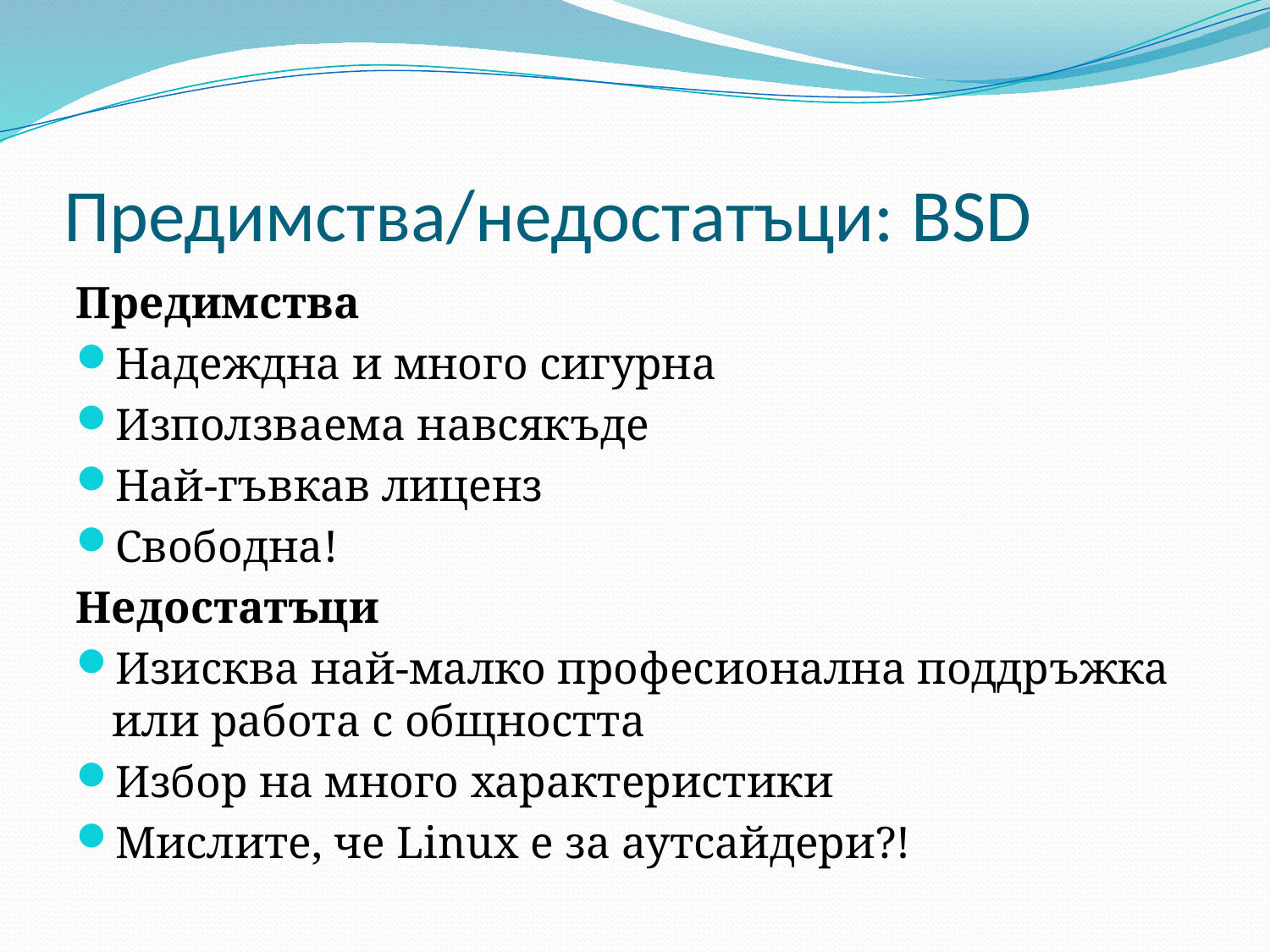

# Предимства/недостатъци: BSD
Предимства
Надеждна и много сигурна
Използваема навсякъде
Най-гъвкав лиценз
Свободна!
Недостатъци
Изисква най-малко професионална поддръжка или работа с общността
Избор на много характеристики
Мислите, че Linux е за аутсайдери?!